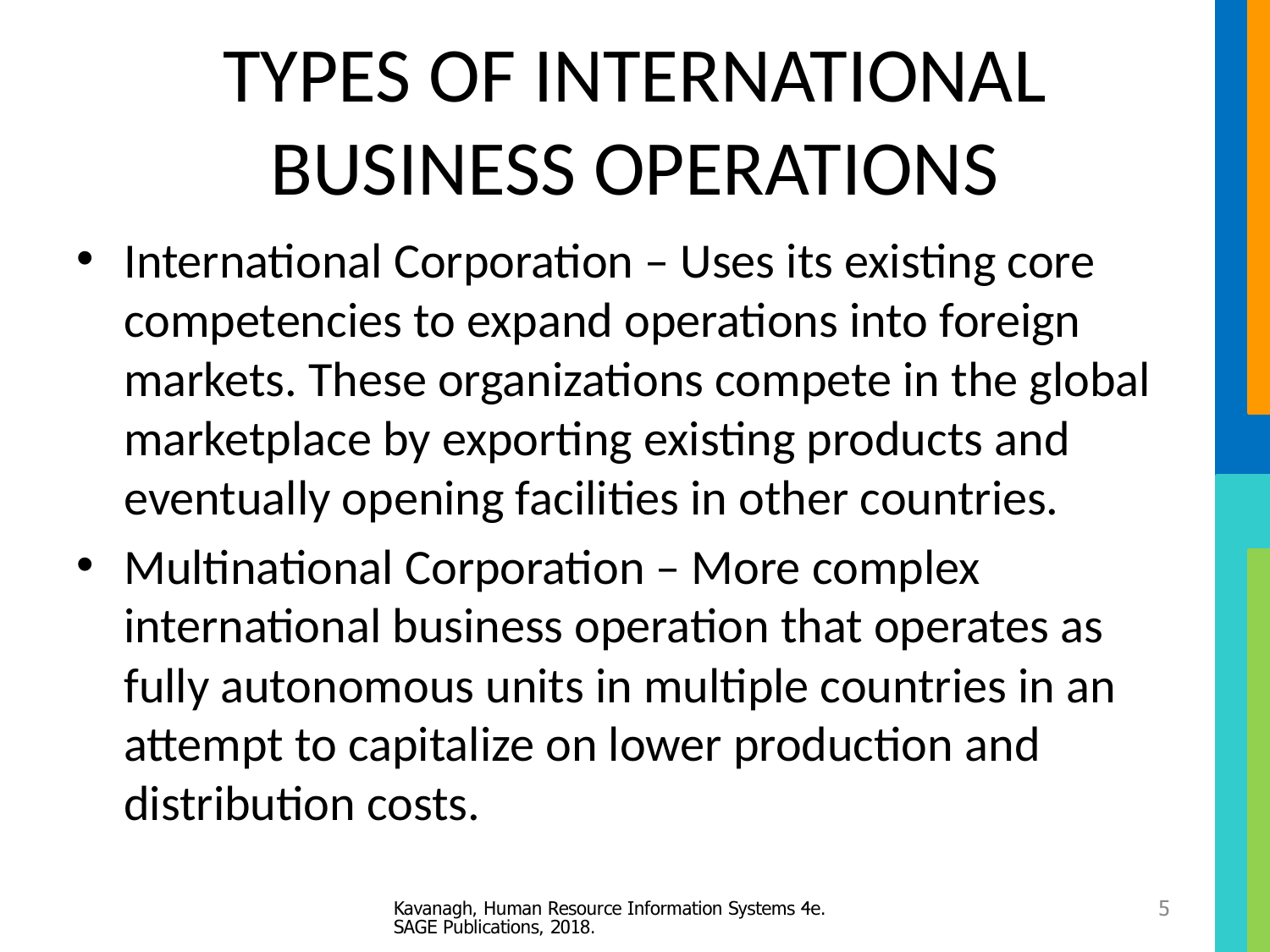

# TYPES OF INTERNATIONAL BUSINESS OPERATIONS
International Corporation – Uses its existing core competencies to expand operations into foreign markets. These organizations compete in the global marketplace by exporting existing products and eventually opening facilities in other countries.
Multinational Corporation – More complex international business operation that operates as fully autonomous units in multiple countries in an attempt to capitalize on lower production and distribution costs.
Kavanagh, Human Resource Information Systems 4e. SAGE Publications, 2018.
5